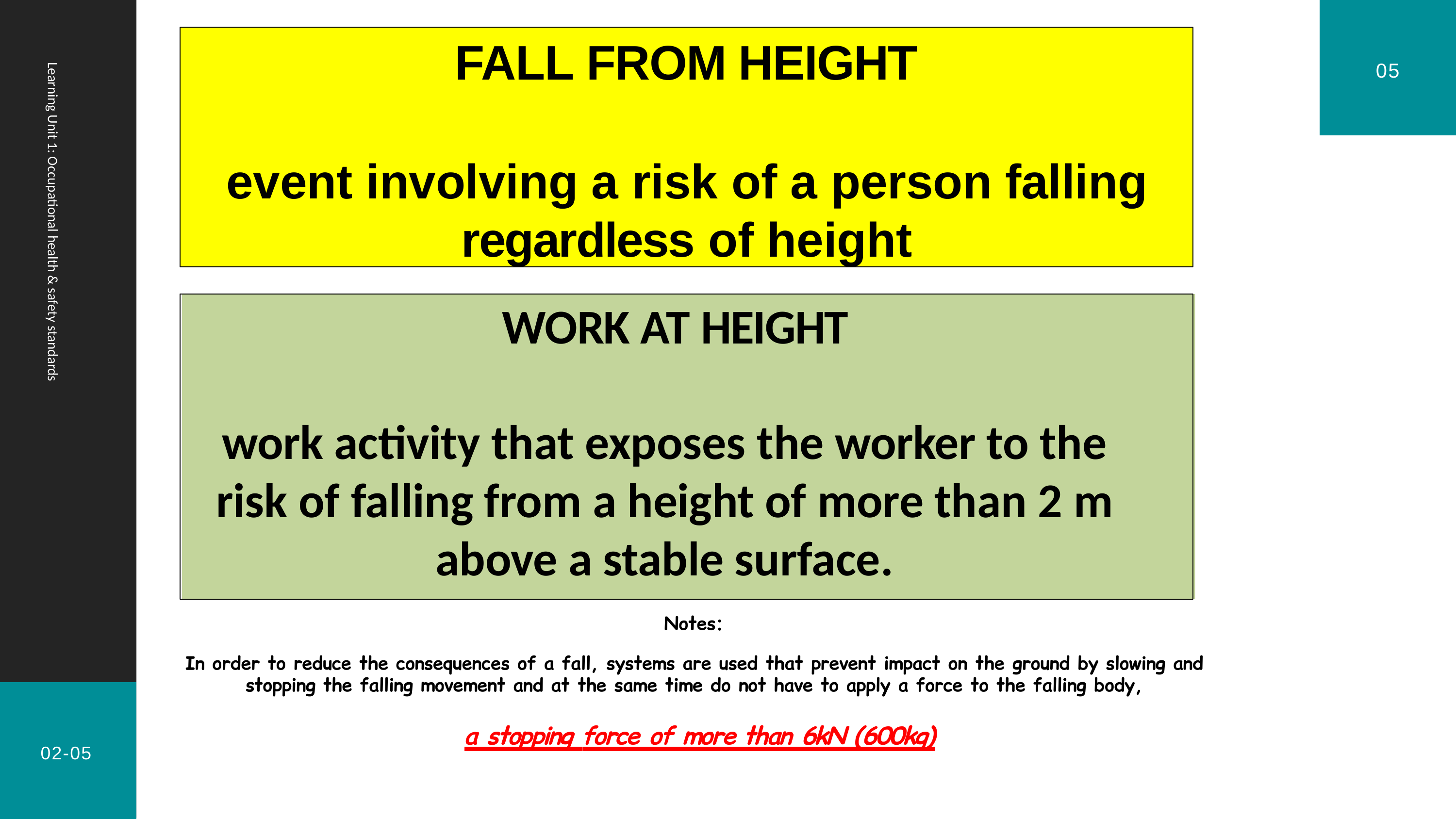

FALL FROM HEIGHT

event involving a risk of a person falling regardless of height
05
WORK AT HEIGHT

work activity that exposes the worker to the risk of falling from a height of more than 2 m above a stable surface.

Learning Unit 1: Occupational health & safety standards
Notes:
In order to reduce the consequences of a fall, systems are used that prevent impact on the ground by slowing and stopping the falling movement and at the same time do not have to apply a force to the falling body,
a stopping force of more than 6kN (600kg)

02-05